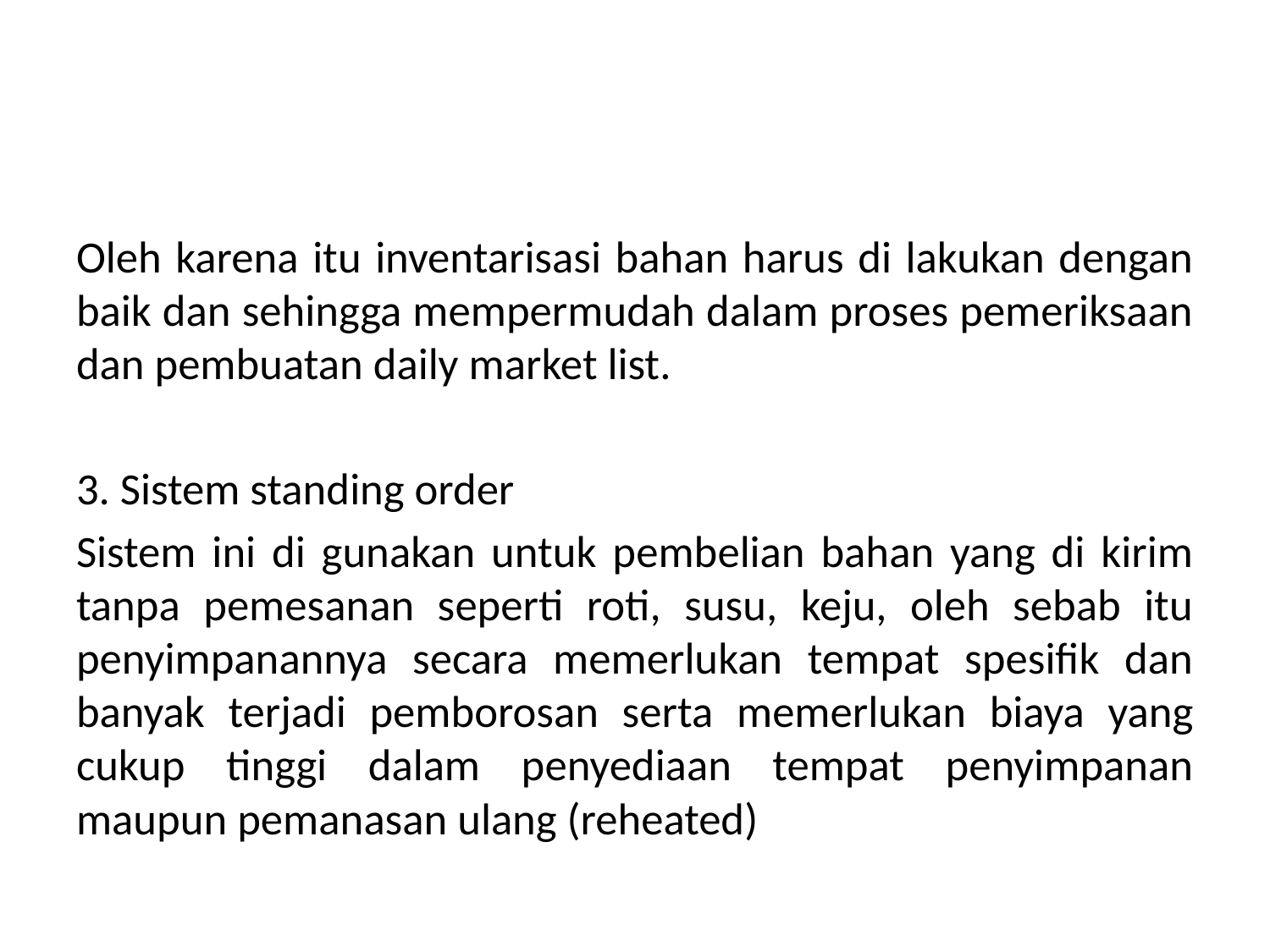

Oleh karena itu inventarisasi bahan harus di lakukan dengan baik dan sehingga mempermudah dalam proses pemeriksaan dan pembuatan daily market list.

3. Sistem standing order
Sistem ini di gunakan untuk pembelian bahan yang di kirim tanpa pemesanan seperti roti, susu, keju, oleh sebab itu penyimpanannya secara memerlukan tempat spesifik dan banyak terjadi pemborosan serta memerlukan biaya yang cukup tinggi dalam penyediaan tempat penyimpanan maupun pemanasan ulang (reheated)